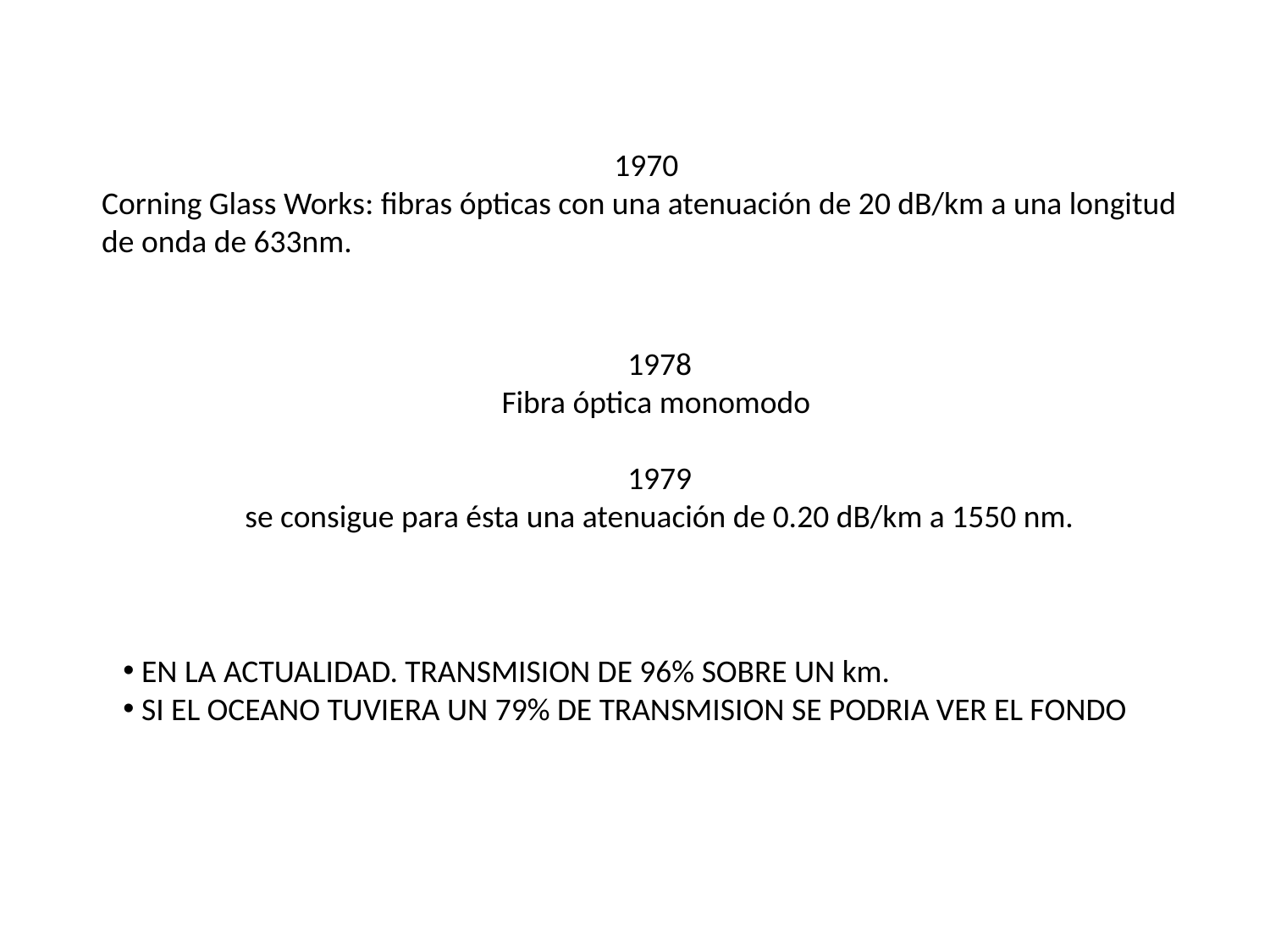

1970
Corning Glass Works: fibras ópticas con una atenuación de 20 dB/km a una longitud de onda de 633nm.
1978
Fibra óptica monomodo

1979
se consigue para ésta una atenuación de 0.20 dB/km a 1550 nm.
 EN LA ACTUALIDAD. TRANSMISION DE 96% SOBRE UN km.
 SI EL OCEANO TUVIERA UN 79% DE TRANSMISION SE PODRIA VER EL FONDO